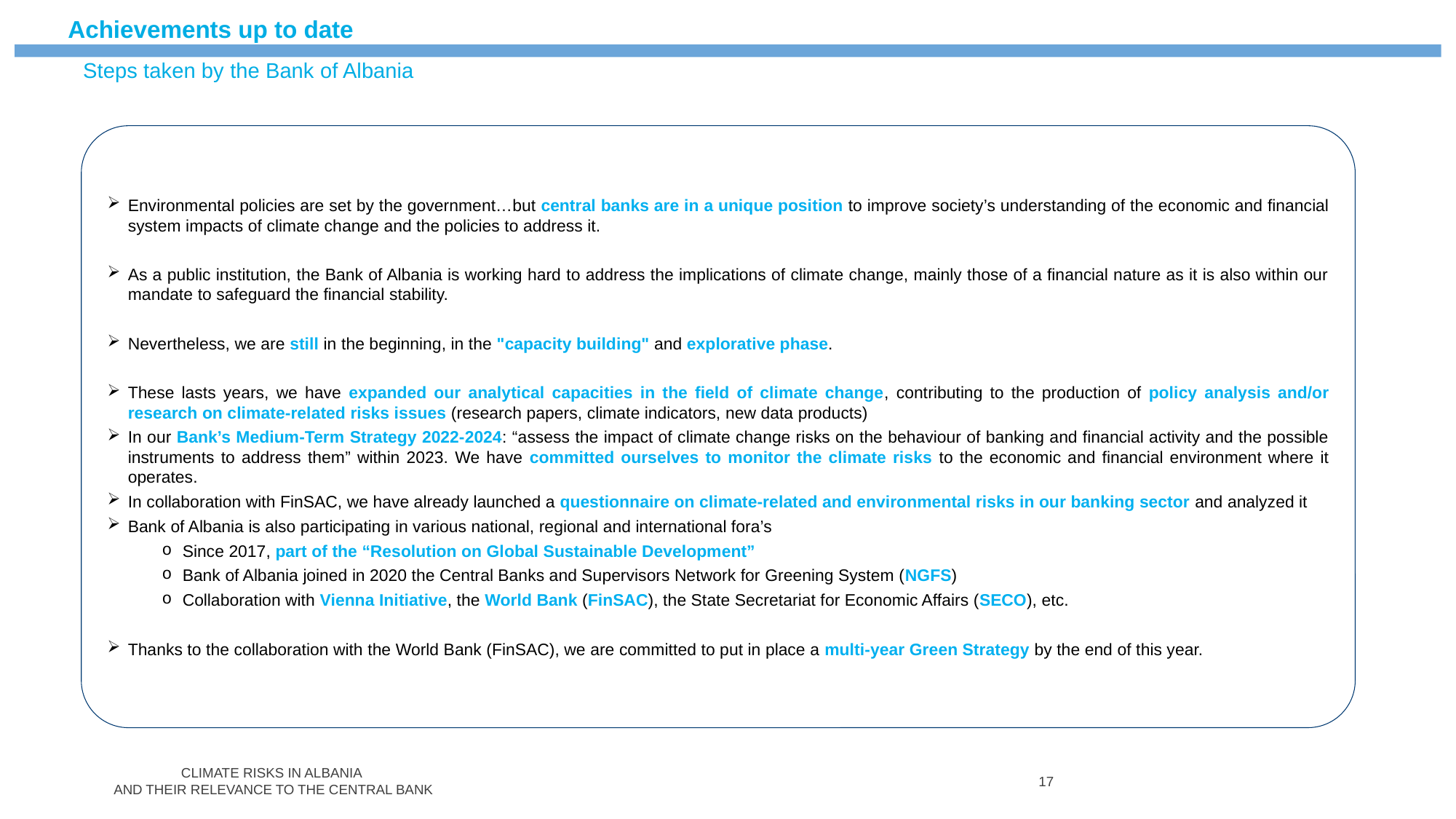

Achievements up to date

Steps taken by the Bank of Albania
Environmental policies are set by the government…but central banks are in a unique position to improve society’s understanding of the economic and financial system impacts of climate change and the policies to address it.

As a public institution, the Bank of Albania is working hard to address the implications of climate change, mainly those of a financial nature as it is also within our mandate to safeguard the financial stability.

Nevertheless, we are still in the beginning, in the "capacity building" and explorative phase.

These lasts years, we have expanded our analytical capacities in the field of climate change, contributing to the production of policy analysis and/or research on climate-related risks issues (research papers, climate indicators, new data products)
In our Bank’s Medium-Term Strategy 2022-2024: “assess the impact of climate change risks on the behaviour of banking and financial activity and the possible instruments to address them” within 2023. We have committed ourselves to monitor the climate risks to the economic and financial environment where it operates.
In collaboration with FinSAC, we have already launched a questionnaire on climate-related and environmental risks in our banking sector and analyzed it
Bank of Albania is also participating in various national, regional and international fora’s
Since 2017, part of the “Resolution on Global Sustainable Development”
Bank of Albania joined in 2020 the Central Banks and Supervisors Network for Greening System (NGFS)
Collaboration with Vienna Initiative, the World Bank (FinSAC), the State Secretariat for Economic Affairs (SECO), etc.

Thanks to the collaboration with the World Bank (FinSAC), we are committed to put in place a multi-year Green Strategy by the end of this year.

CLIMATE RISKS IN ALBANIA
AND THEIR RELEVANCE TO THE CENTRAL BANK
17